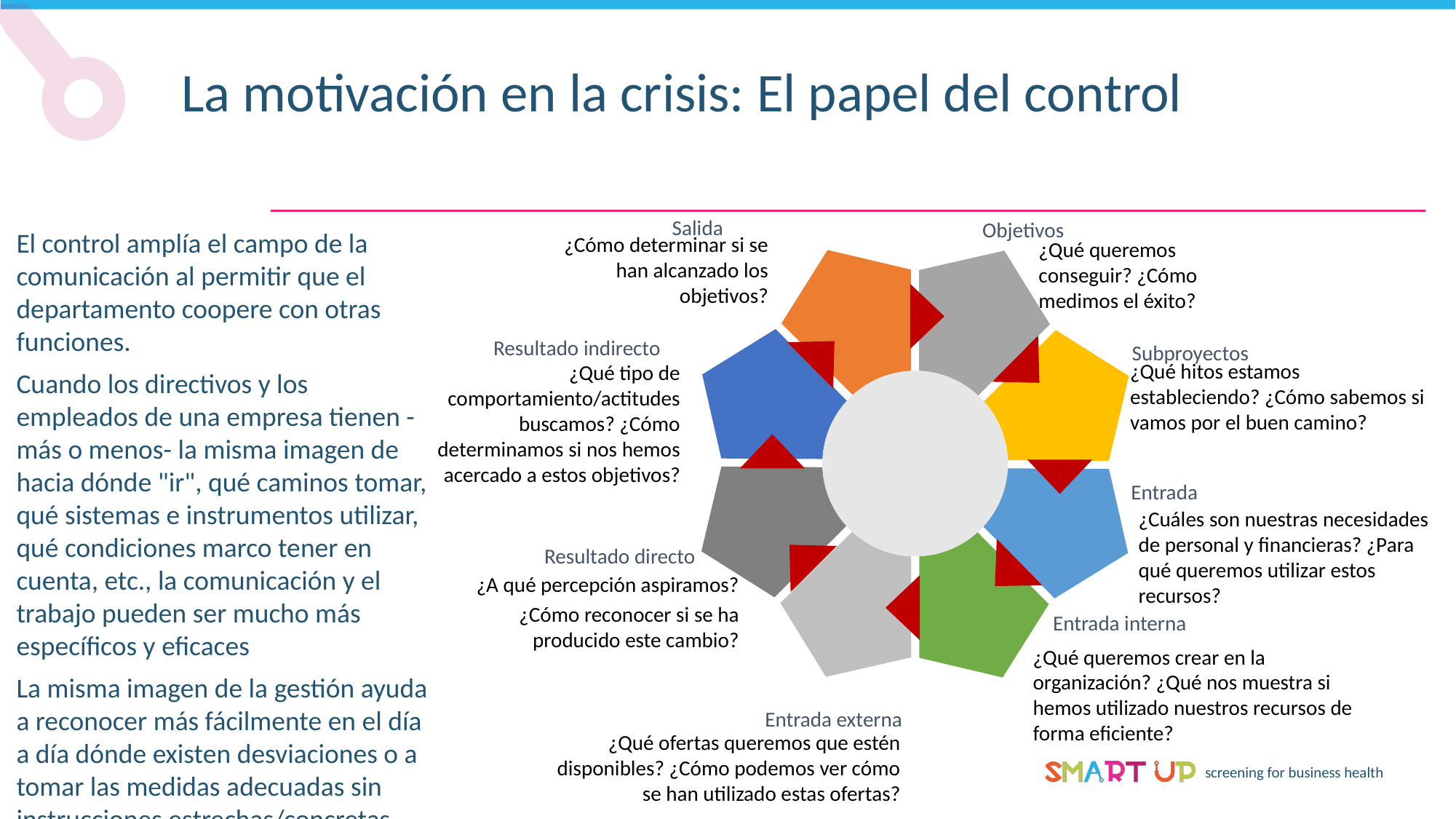

La motivación en la crisis: El papel del control
Salida
Objetivos
El control amplía el campo de la comunicación al permitir que el departamento coopere con otras funciones.
Cuando los directivos y los empleados de una empresa tienen -más o menos- la misma imagen de hacia dónde "ir", qué caminos tomar, qué sistemas e instrumentos utilizar, qué condiciones marco tener en cuenta, etc., la comunicación y el trabajo pueden ser mucho más específicos y eficaces
La misma imagen de la gestión ayuda a reconocer más fácilmente en el día a día dónde existen desviaciones o a tomar las medidas adecuadas sin instrucciones estrechas/concretas

¿Cómo determinar si se han alcanzado los objetivos?
¿Qué queremos conseguir? ¿Cómo medimos el éxito?

Resultado indirecto

Subproyectos

¿Qué hitos estamos estableciendo? ¿Cómo sabemos si vamos por el buen camino?
¿Qué tipo de comportamiento/actitudes buscamos? ¿Cómo determinamos si nos hemos acercado a estos objetivos?

Entrada
¿Cuáles son nuestras necesidades de personal y financieras? ¿Para qué queremos utilizar estos recursos?

Resultado directo

¿A qué percepción aspiramos?
¿Cómo reconocer si se ha producido este cambio?

Entrada interna
¿Qué queremos crear en la organización? ¿Qué nos muestra si hemos utilizado nuestros recursos de forma eficiente?
I
Entrada externa
¿Qué ofertas queremos que estén disponibles? ¿Cómo podemos ver cómo se han utilizado estas ofertas?